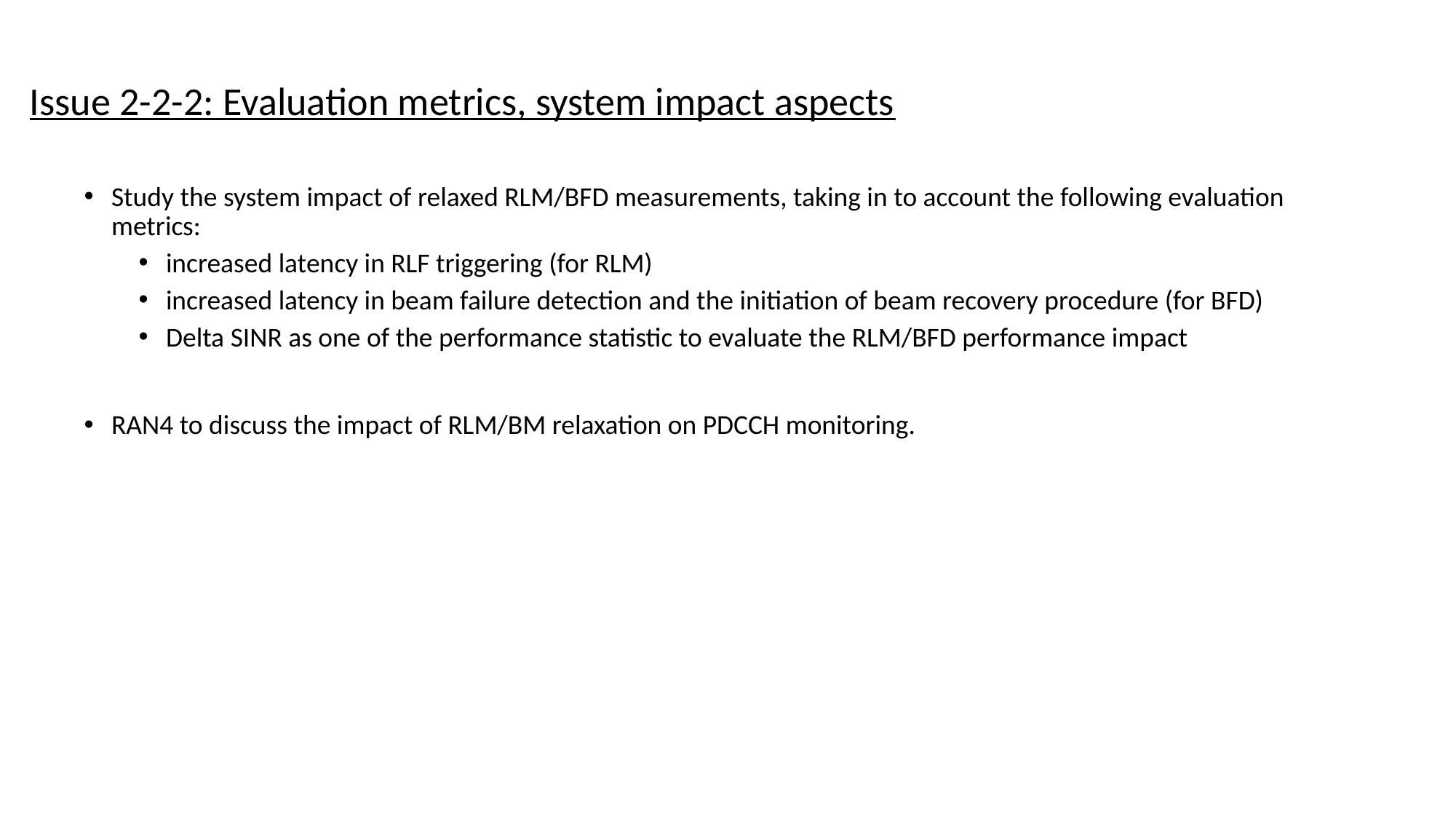

Issue 2-2-2: Evaluation metrics, system impact aspects

Study the system impact of relaxed RLM/BFD measurements, taking in to account the following evaluation metrics:
increased latency in RLF triggering (for RLM)
increased latency in beam failure detection and the initiation of beam recovery procedure (for BFD)
Delta SINR as one of the performance statistic to evaluate the RLM/BFD performance impact

RAN4 to discuss the impact of RLM/BM relaxation on PDCCH monitoring.